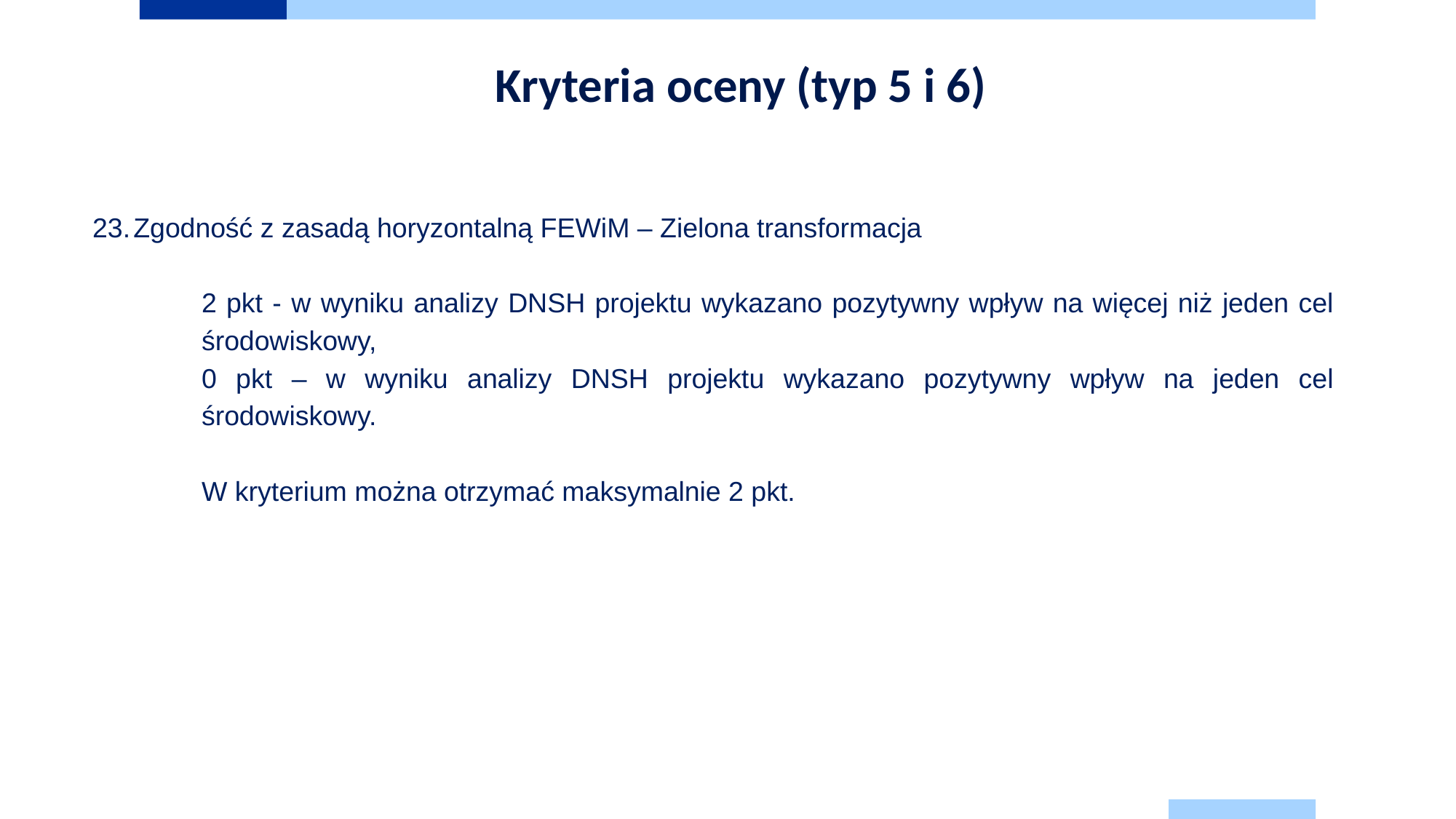

Kryteria oceny (typ 5 i 6)
Zgodność z zasadą horyzontalną FEWiM – Zielona transformacja

2 pkt - w wyniku analizy DNSH projektu wykazano pozytywny wpływ na więcej niż jeden cel środowiskowy,
0 pkt – w wyniku analizy DNSH projektu wykazano pozytywny wpływ na jeden cel środowiskowy.

W kryterium można otrzymać maksymalnie 2 pkt.